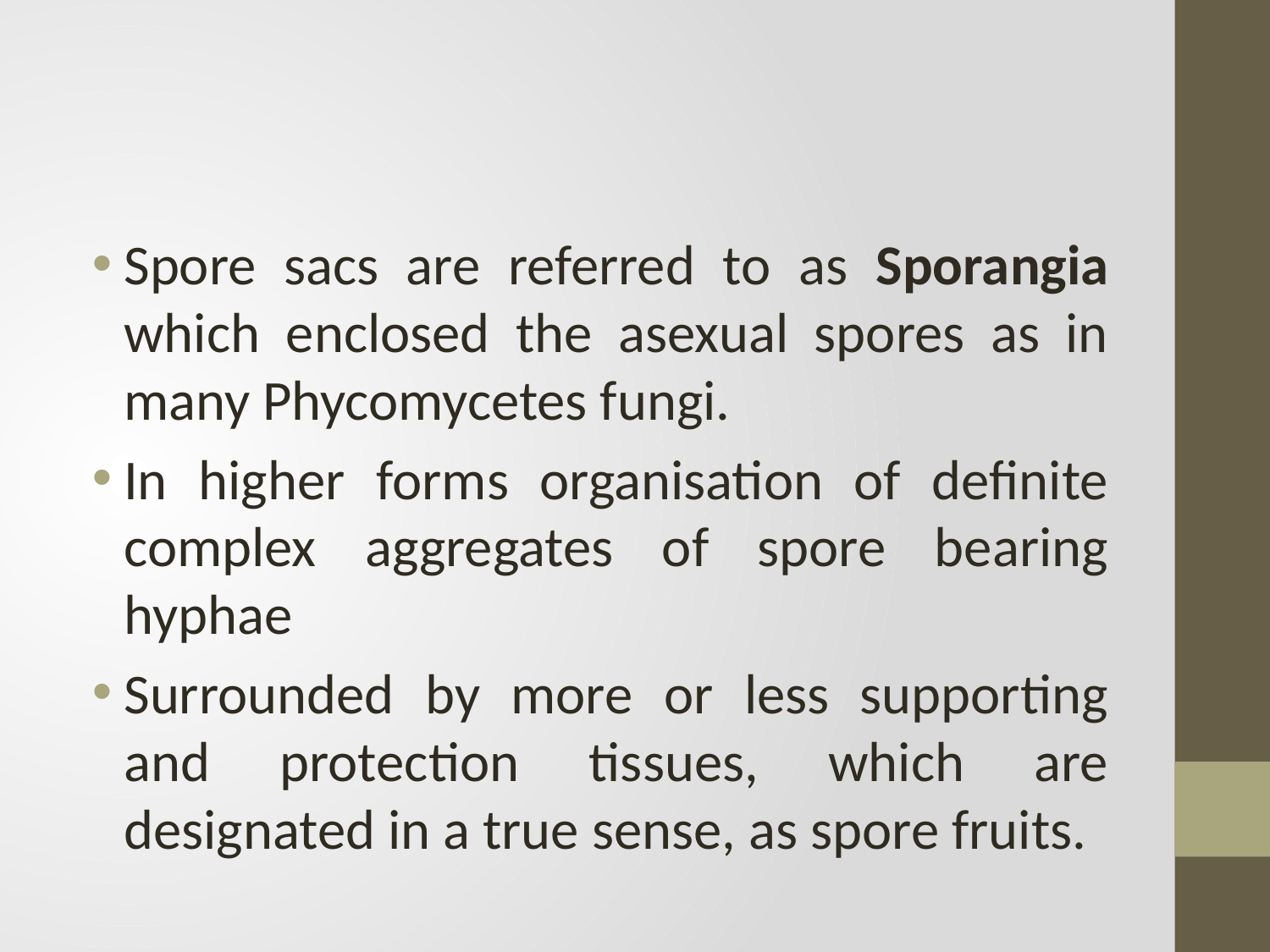

#
Spore sacs are referred to as Sporangia which enclosed the asexual spores as in many Phycomycetes fungi.
In higher forms organisation of definite complex aggregates of spore bearing hyphae
Surrounded by more or less supporting and protection tissues, which are designated in a true sense, as spore fruits.